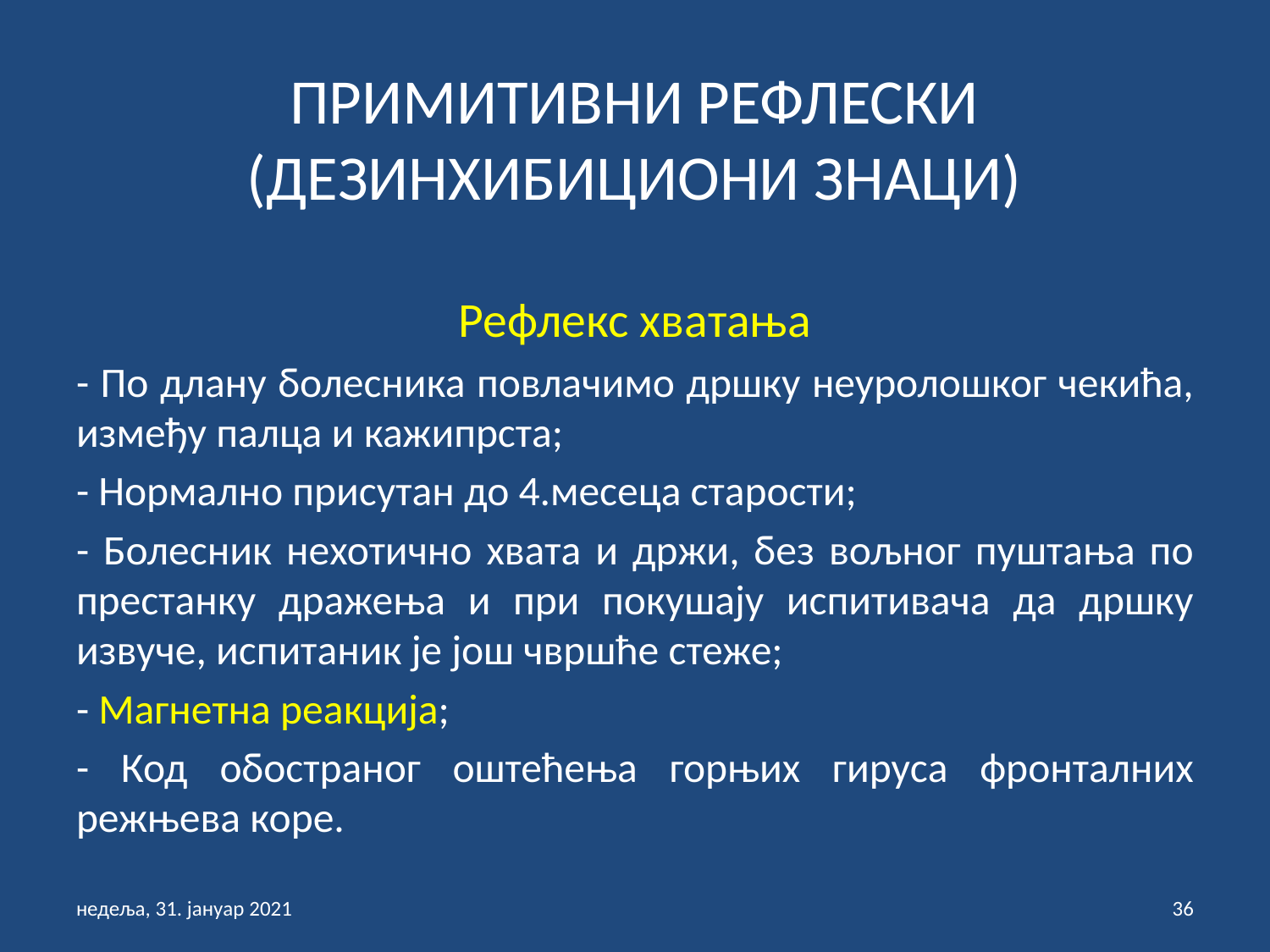

# ПРИМИТИВНИ РЕФЛЕСКИ (ДЕЗИНХИБИЦИОНИ ЗНАЦИ)

Рефлекс хватања
- По длану болесника повлачимо дршку неуролошког чекића, између палца и кажипрста;
- Нормално присутан до 4.месеца старости;
- Болесник нехотично хвата и држи, без вољног пуштања по престанку дражења и при покушају испитивача да дршку извуче, испитаник је још чвршће стеже;
- Магнетна реакција;
- Код обостраног оштећења горњих гируса фронталних режњева коре.
недеља, 31. јануар 2021
36